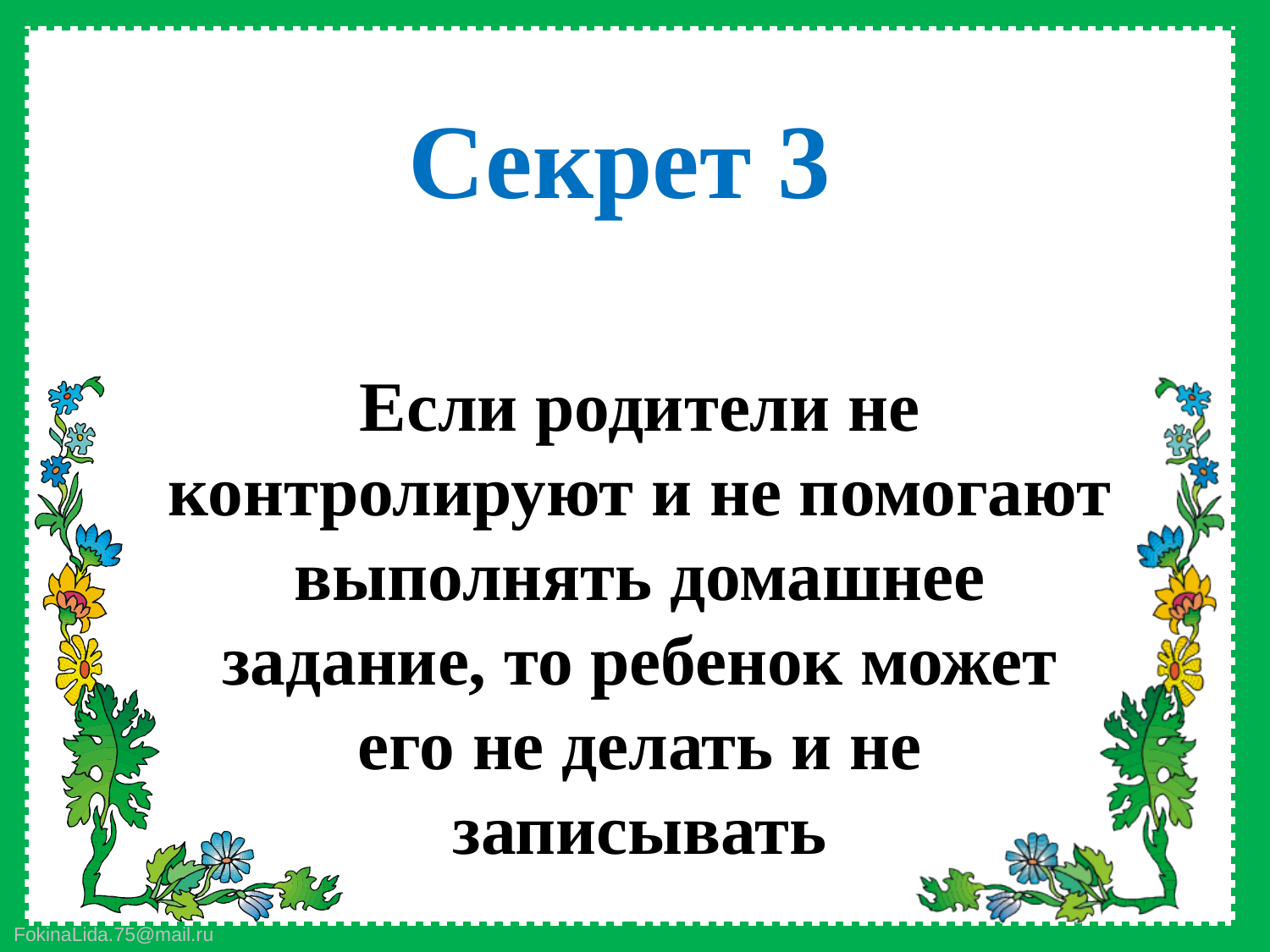

Секрет 3

Если родители не контролируют и не помогают выполнять домашнее задание, то ребенок может его не делать и не записывать